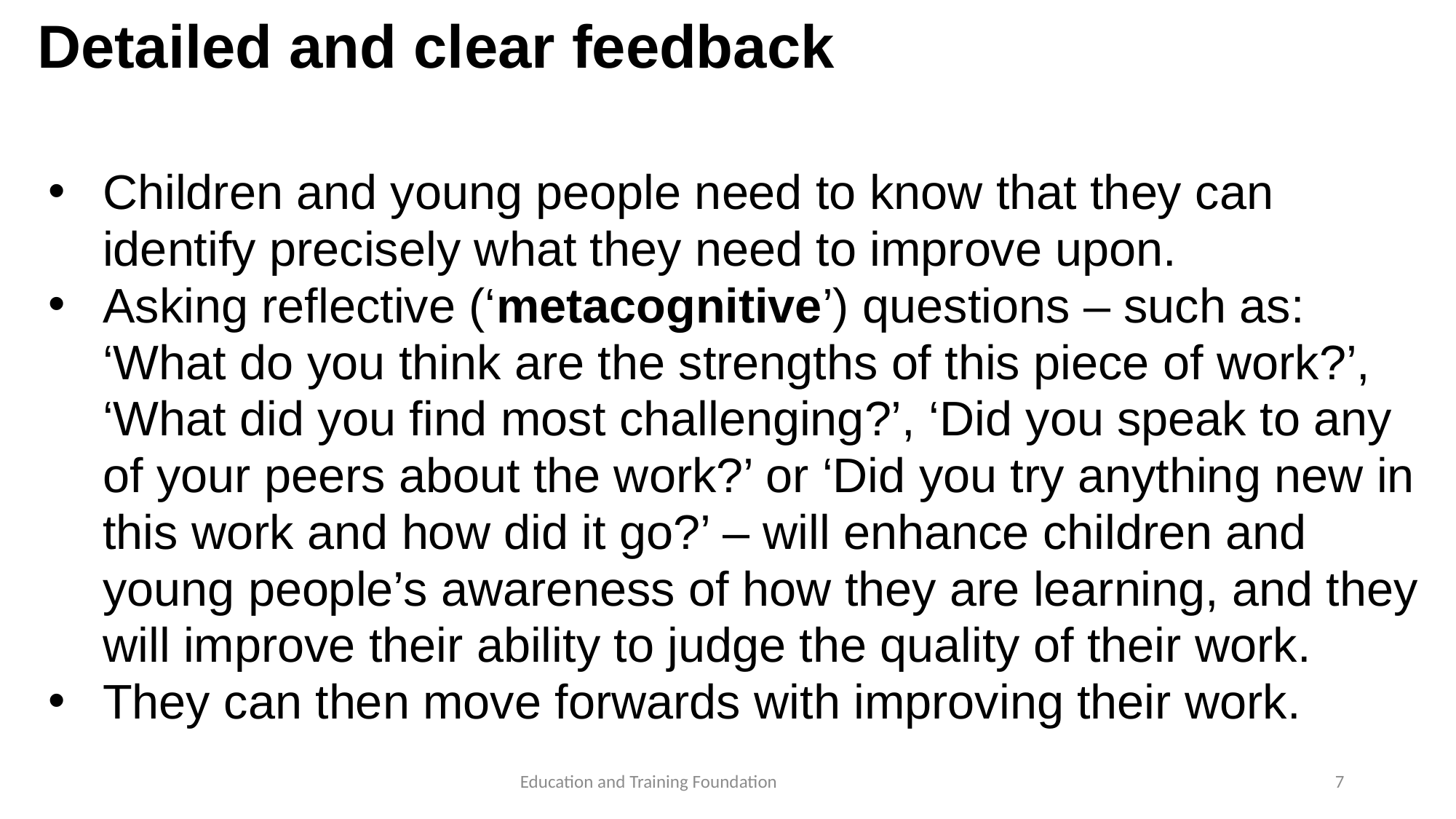

# Detailed and clear feedback
Children and young people need to know that they can identify precisely what they need to improve upon.
Asking reflective (‘metacognitive’) questions – such as: ‘What do you think are the strengths of this piece of work?’, ‘What did you find most challenging?’, ‘Did you speak to any of your peers about the work?’ or ‘Did you try anything new in this work and how did it go?’ – will enhance children and young people’s awareness of how they are learning, and they will improve their ability to judge the quality of their work.
They can then move forwards with improving their work.
7
Education and Training Foundation